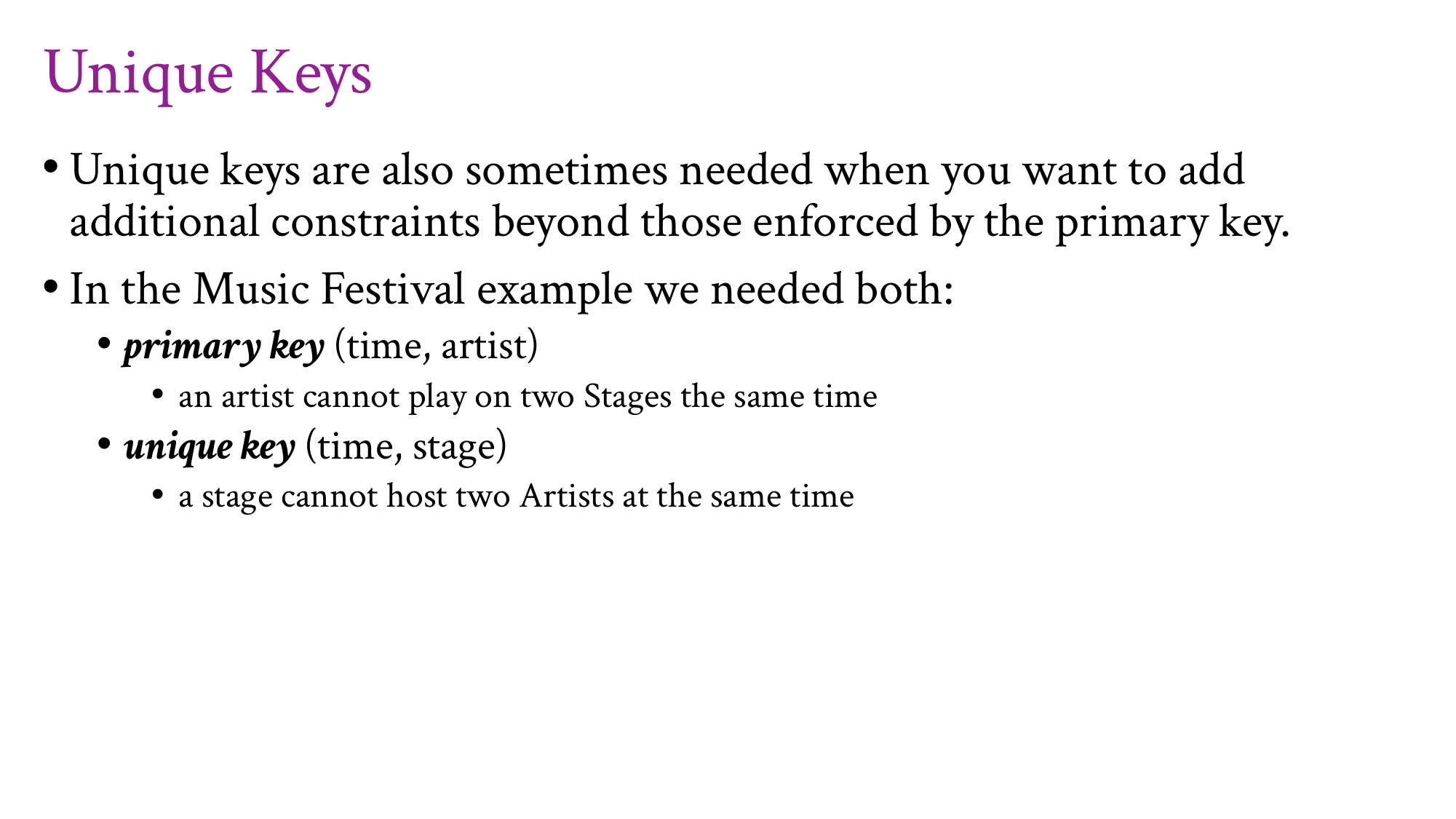

# Unique Keys
Unique keys are also sometimes needed when you want to add additional constraints beyond those enforced by the primary key.
In the Music Festival example we needed both:
primary key (time, artist)
an artist cannot play on two Stages the same time
unique key (time, stage)
a stage cannot host two Artists at the same time